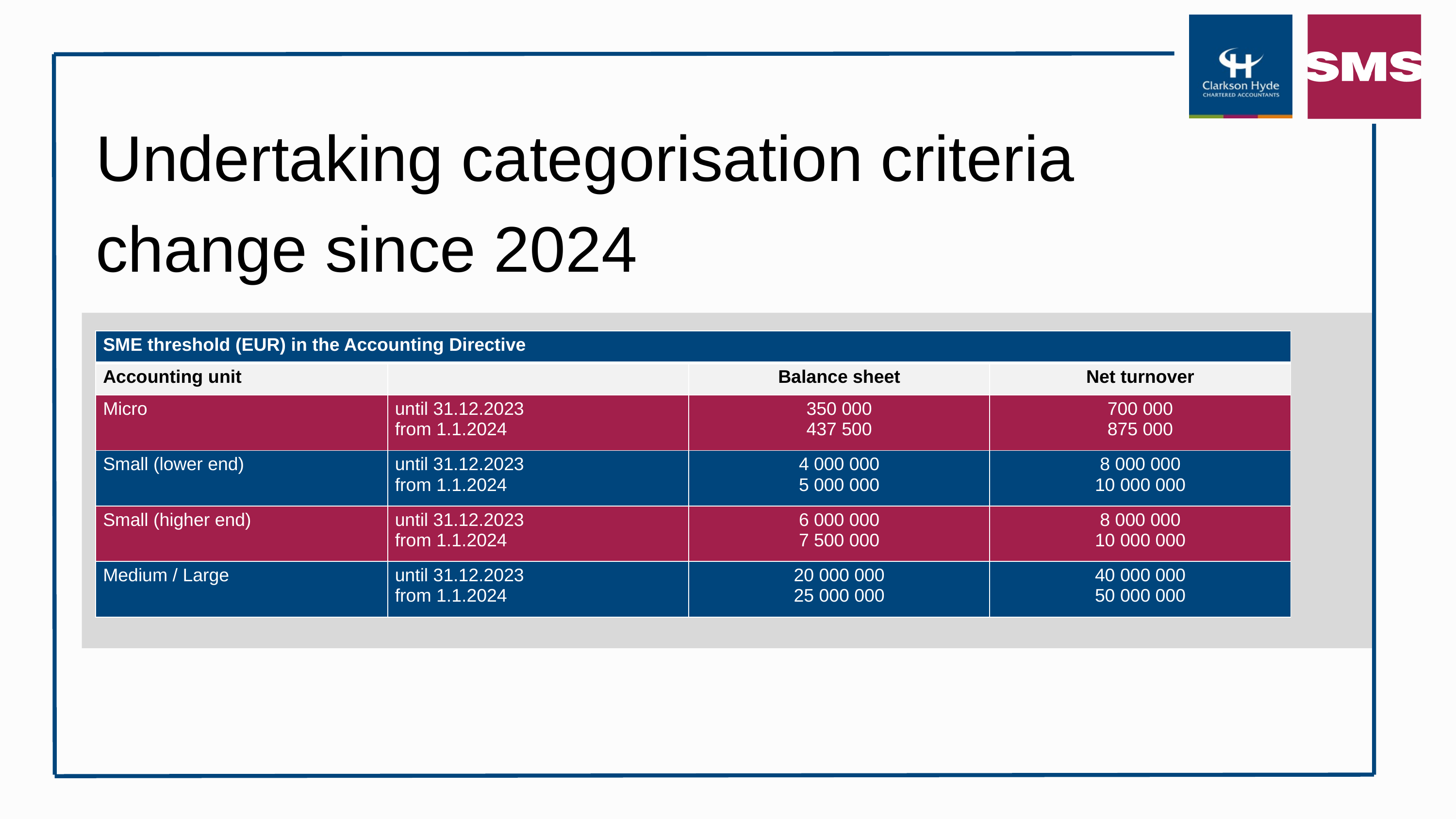

Undertaking categorisation criteria change since 2024

| SME threshold (EUR) in the Accounting Directive |  |  |  |
| --- | --- | --- | --- |
| Accounting unit |  | Balance sheet | Net turnover |
| Micro | until 31.12.2023 from 1.1.2024 | 350 000 437 500 | 700 000 875 000 |
| Small (lower end) | until 31.12.2023 from 1.1.2024 | 4 000 000 5 000 000 | 8 000 000 10 000 000 |
| Small (higher end) | until 31.12.2023 from 1.1.2024 | 6 000 000 7 500 000 | 8 000 000 10 000 000 |
| Medium / Large | until 31.12.2023 from 1.1.2024 | 20 000 000 25 000 000 | 40 000 000 50 000 000 |